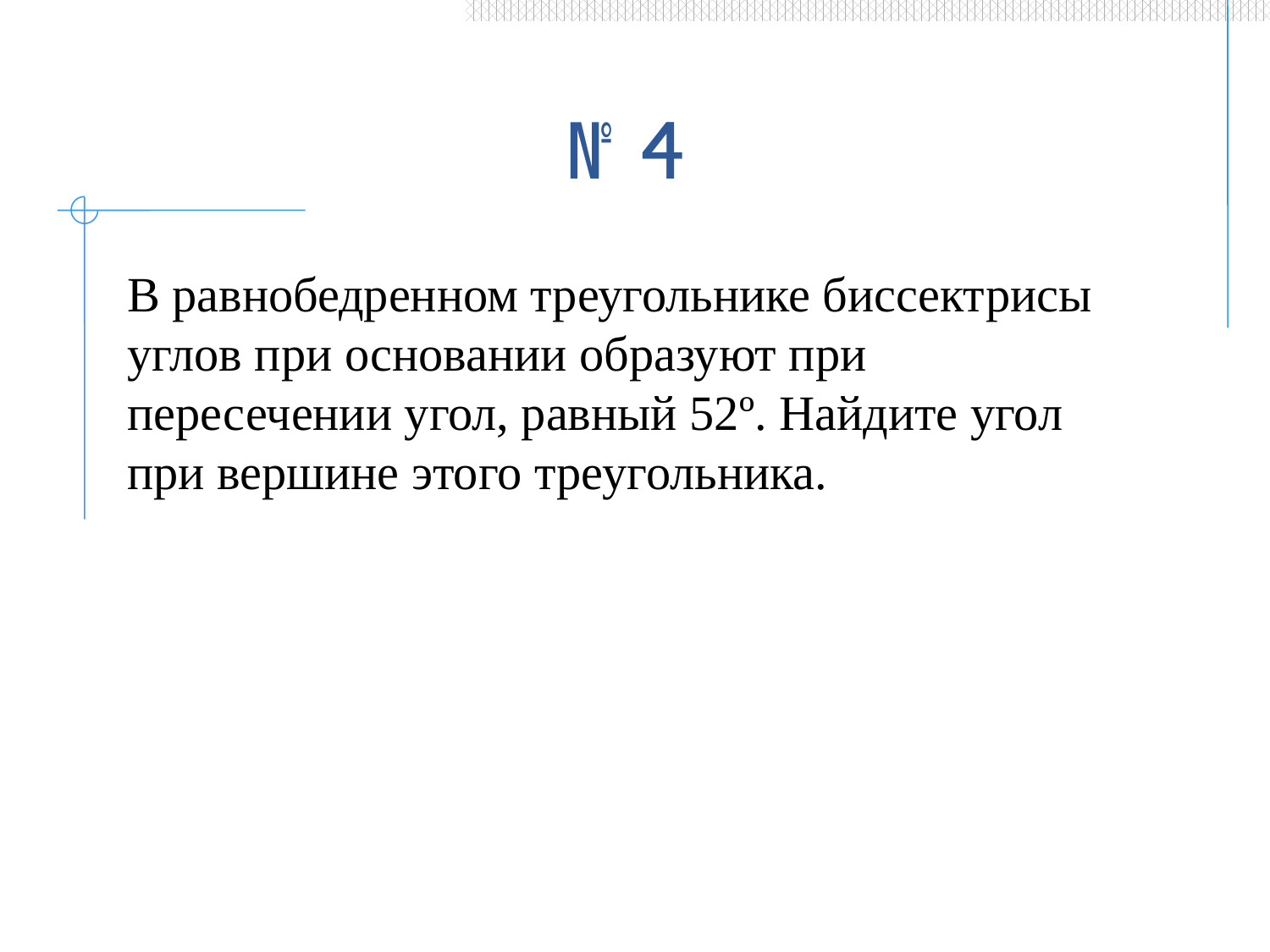

# № 4
В равнобедренном треугольнике биссектрисы углов при основании образуют при пересечении угол, равный 52º. Найдите угол при вершине этого треугольника.